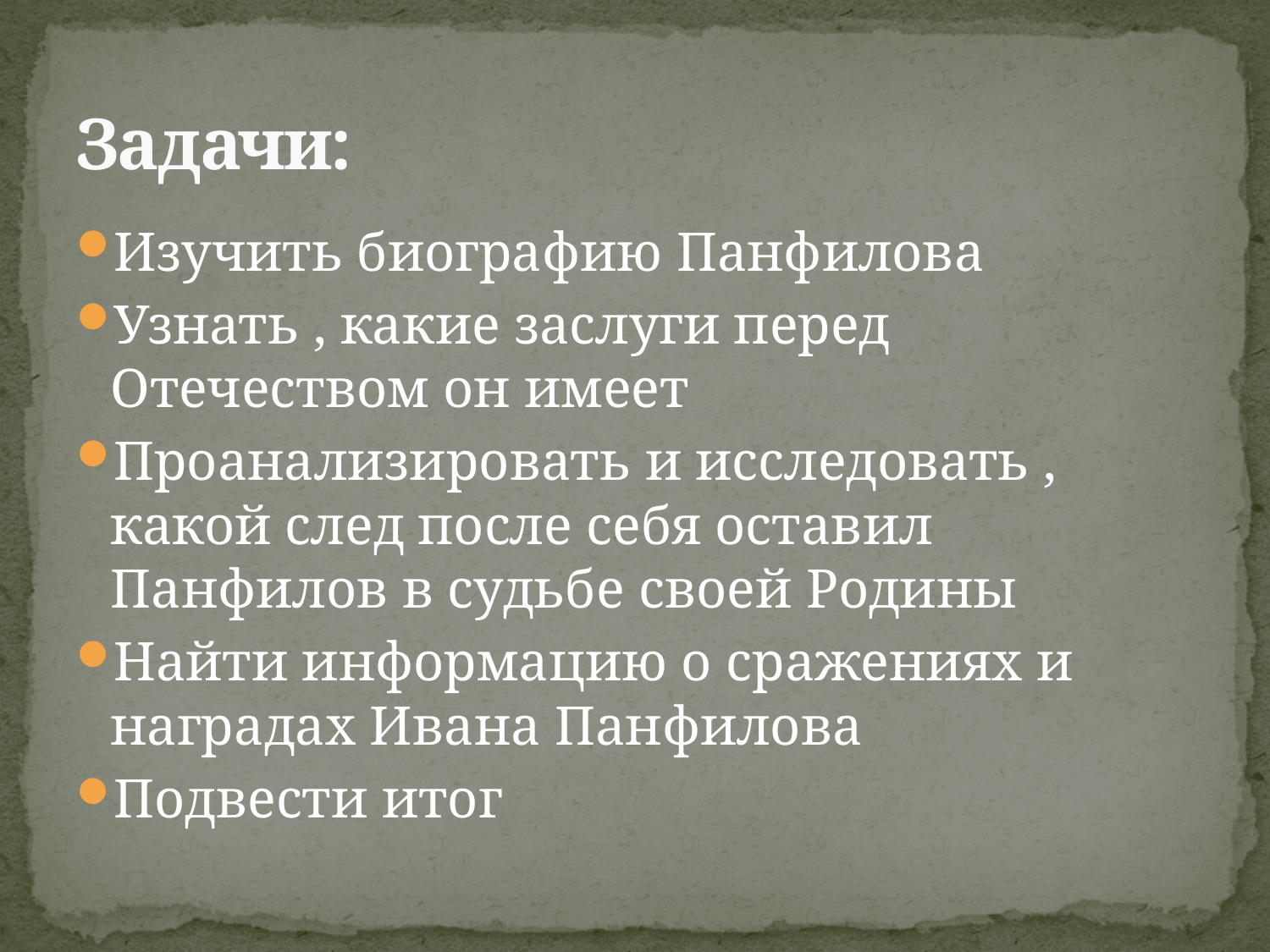

# Задачи:
Изучить биографию Панфилова
Узнать , какие заслуги перед Отечеством он имеет
Проанализировать и исследовать , какой след после себя оставил Панфилов в судьбе своей Родины
Найти информацию о сражениях и наградах Ивана Панфилова
Подвести итог